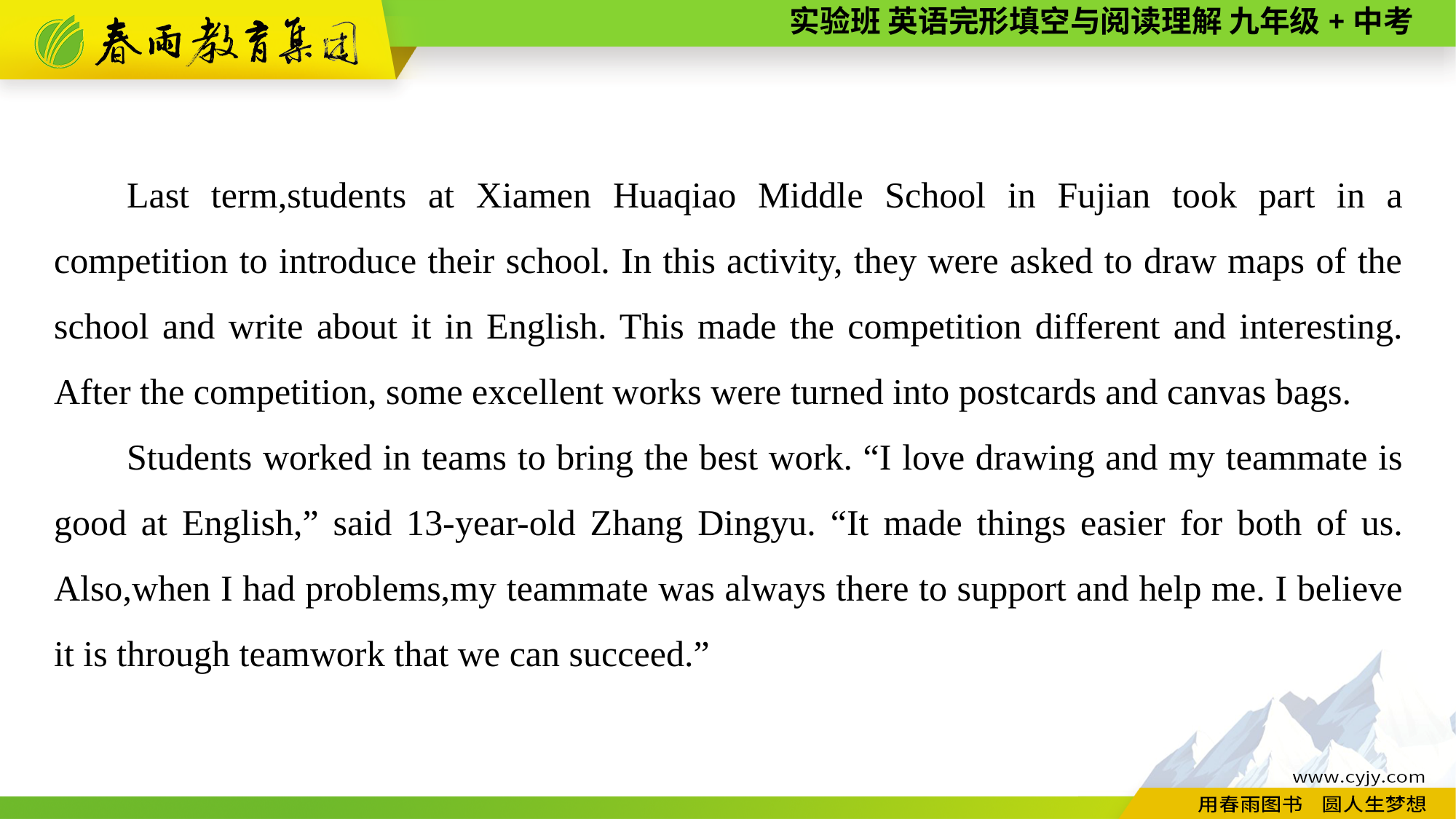

Last term,students at Xiamen Huaqiao Middle School in Fujian took part in a competition to introduce their school. In this activity, they were asked to draw maps of the school and write about it in English. This made the competition different and interesting. After the competition, some excellent works were turned into postcards and canvas bags.
Students worked in teams to bring the best work. “I love drawing and my teammate is good at English,” said 13-year-old Zhang Dingyu. “It made things easier for both of us. Also,when I had problems,my teammate was always there to support and help me. I believe it is through teamwork that we can succeed.”